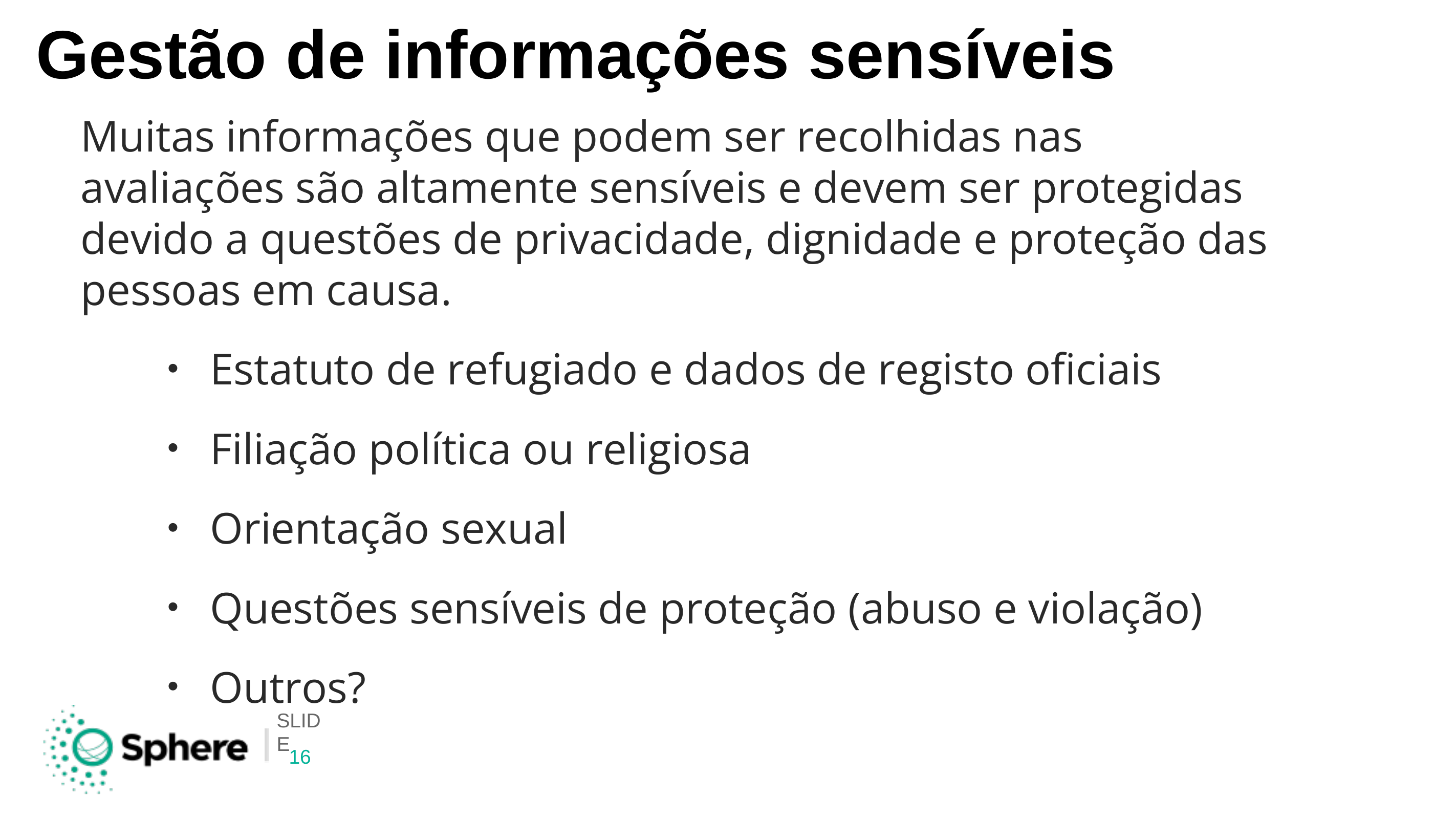

# Gestão de informações sensíveis
Muitas informações que podem ser recolhidas nas avaliações são altamente sensíveis e devem ser protegidas devido a questões de privacidade, dignidade e proteção das pessoas em causa.
Estatuto de refugiado e dados de registo oficiais
Filiação política ou religiosa
Orientação sexual
Questões sensíveis de proteção (abuso e violação)
Outros?

16